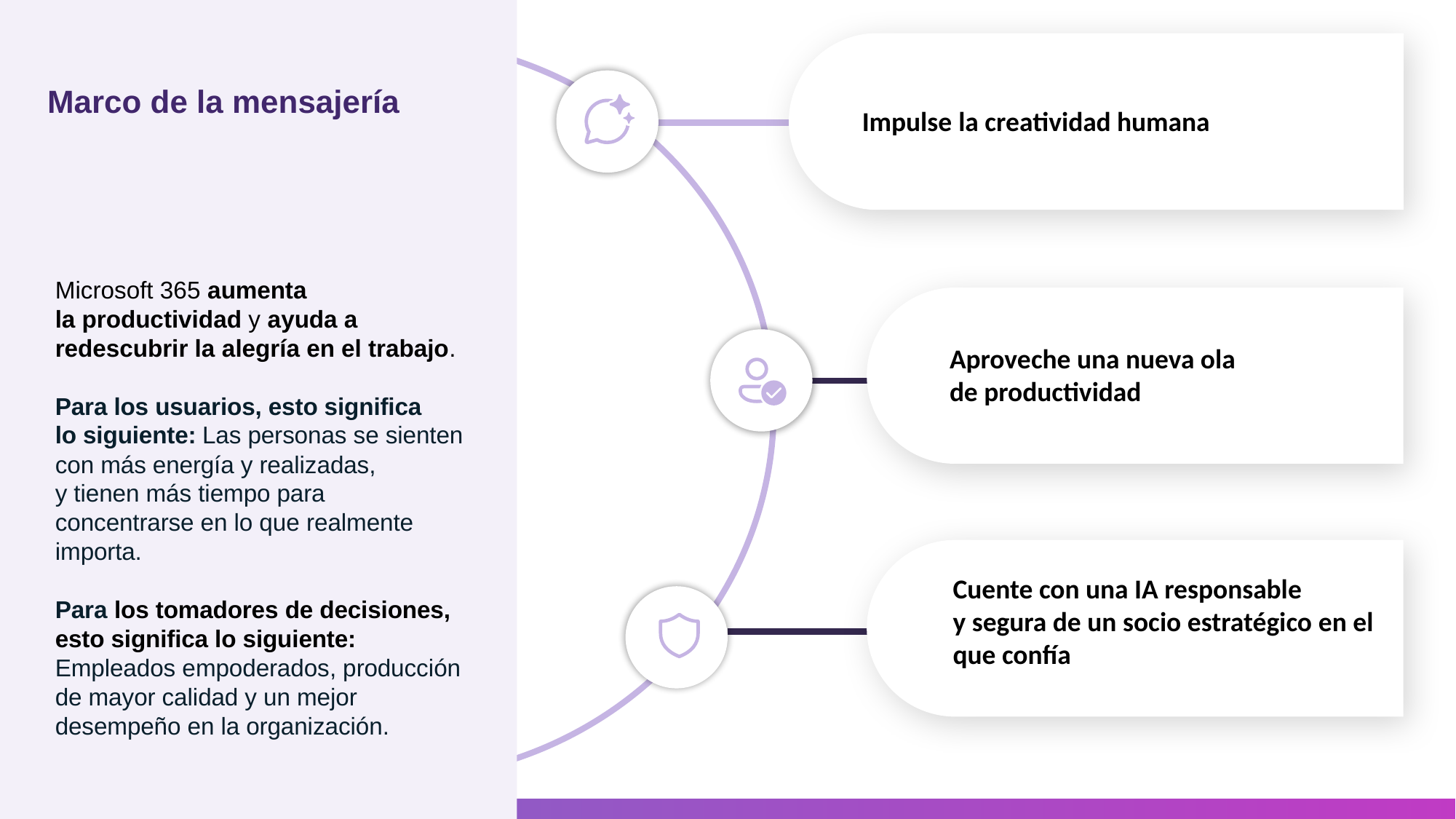

Marco de la mensajería

Impulse la creatividad humana

Microsoft 365 aumenta
la productividad y ayuda a redescubrir la alegría en el trabajo.

Para los usuarios, esto significa
lo siguiente: Las personas se sienten con más energía y realizadas,
y tienen más tiempo para concentrarse en lo que realmente importa.

Para los tomadores de decisiones, esto significa lo siguiente: Empleados empoderados, producción de mayor calidad y un mejor desempeño en la organización.

Aproveche una nueva ola
de productividad

Cuente con una IA responsable
y segura de un socio estratégico en el que confía